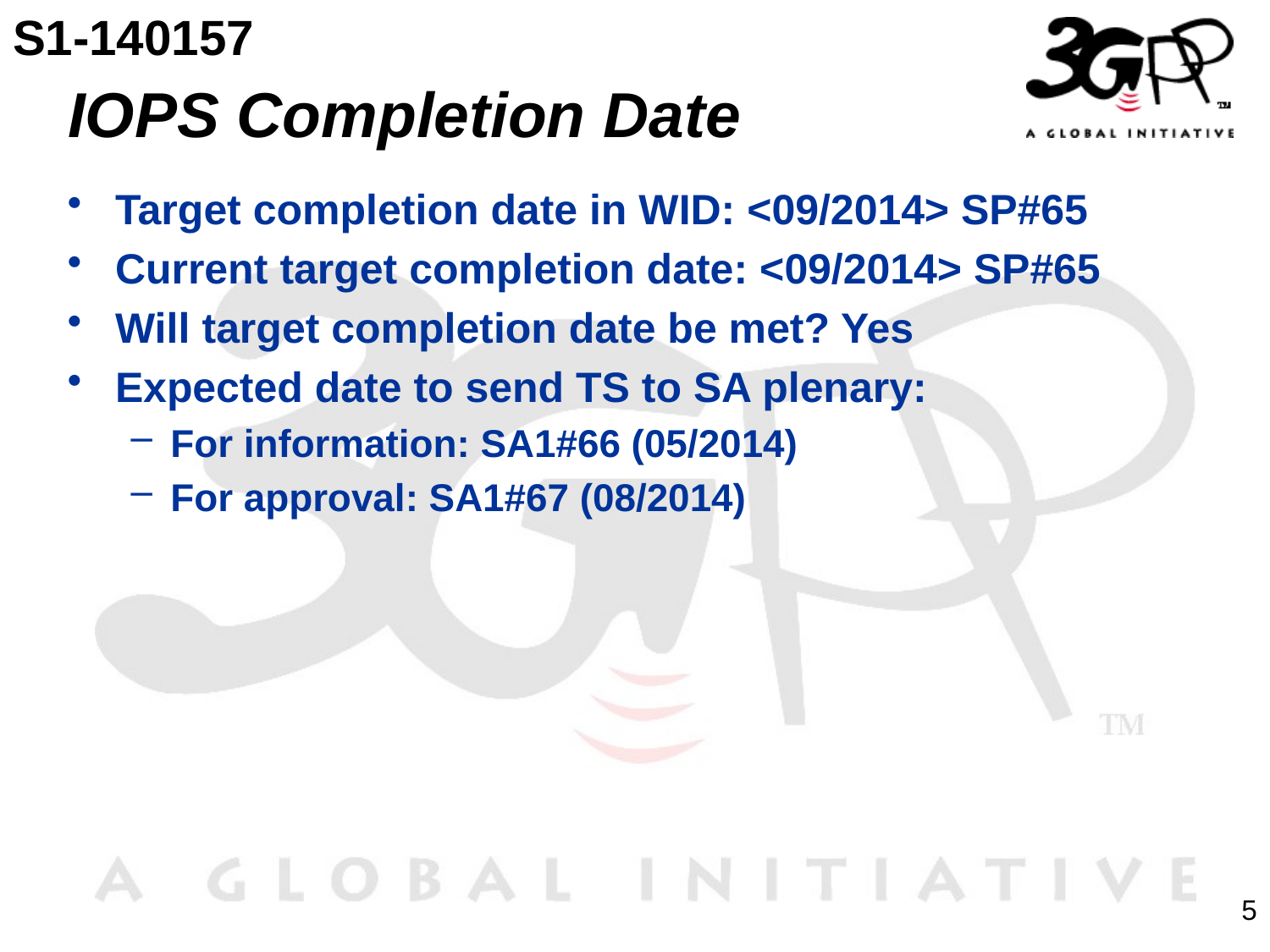

S1-140157
# IOPS Completion Date
Target completion date in WID: <09/2014> SP#65
Current target completion date: <09/2014> SP#65
Will target completion date be met? Yes
Expected date to send TS to SA plenary:
For information: SA1#66 (05/2014)
For approval: SA1#67 (08/2014)
5